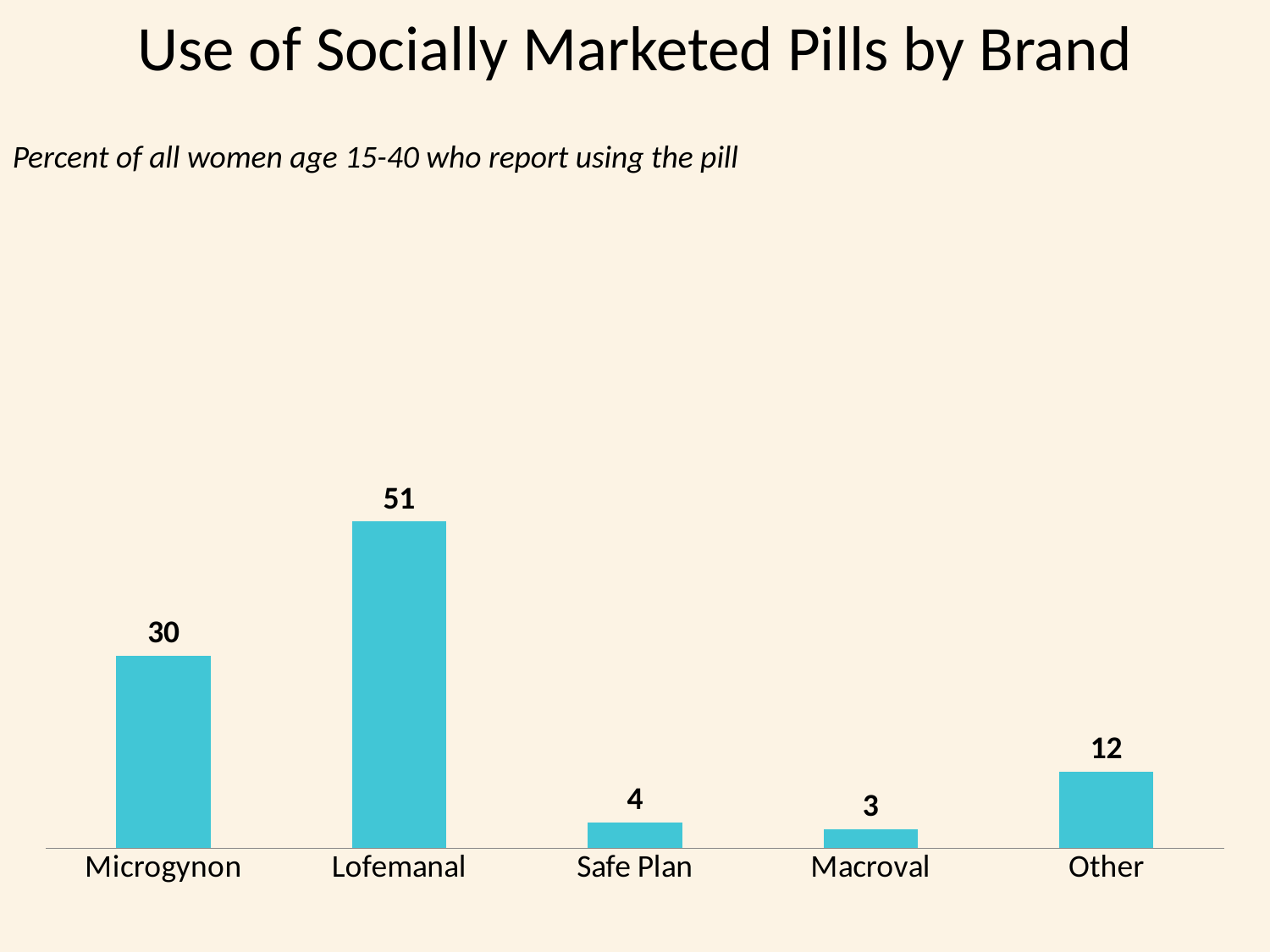

Use of Socially Marketed Pills by Brand
Percent of all women age 15-40 who report using the pill

### Chart

| Category | Series 1 |
|---|---|
| Microgynon | 30.0 |
| Lofemanal | 51.0 |
| Safe Plan | 4.0 |
| Macroval | 3.0 |
| Other | 12.0 |